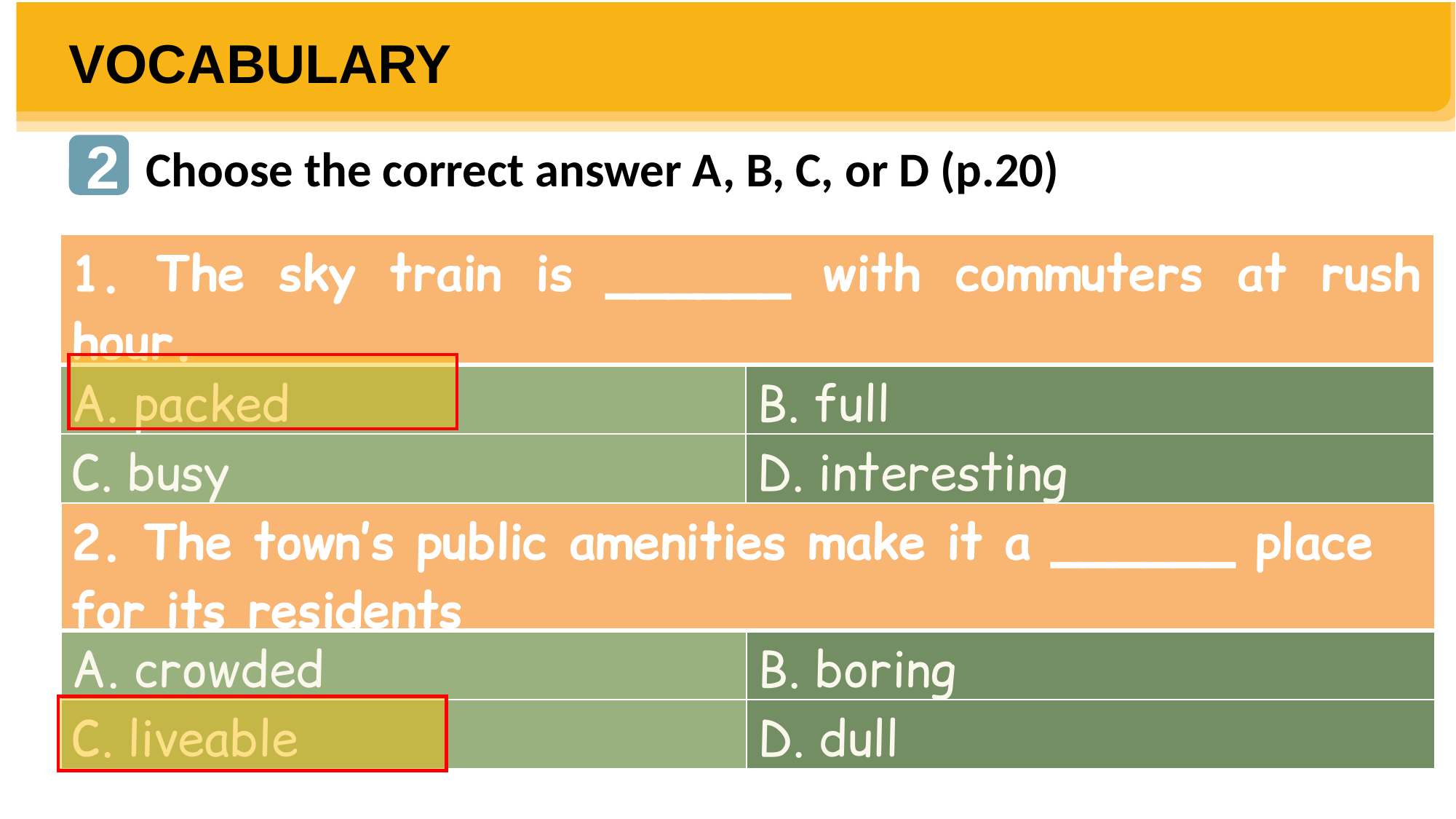

VOCABULARY
2
Choose the correct answer A, B, C, or D (p.20)

| 1. The sky train is \_\_\_\_\_\_ with commuters at rush hour. |  |
| --- | --- |
| A. packed | B. full |
| C. busy | D. interesting |

| 2. The town’s public amenities make it a \_\_\_\_\_\_ place for its residents |  |
| --- | --- |
| A. crowded | B. boring |
| C. liveable | D. dull |